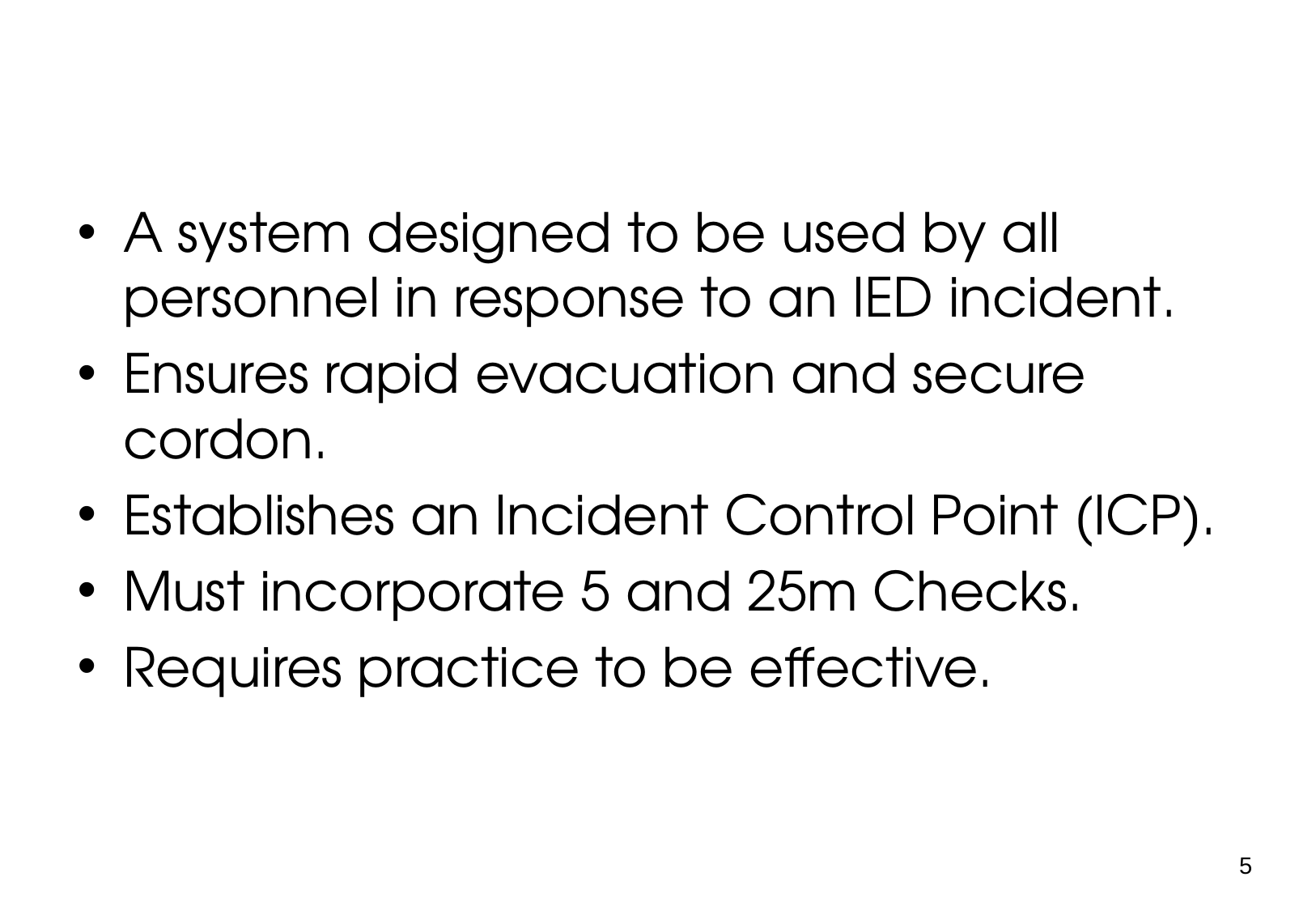

A system designed to be used by all personnel in response to an IED incident.
Ensures rapid evacuation and secure cordon.
Establishes an Incident Control Point (ICP).
Must incorporate 5 and 25m Checks.
Requires practice to be effective.

5